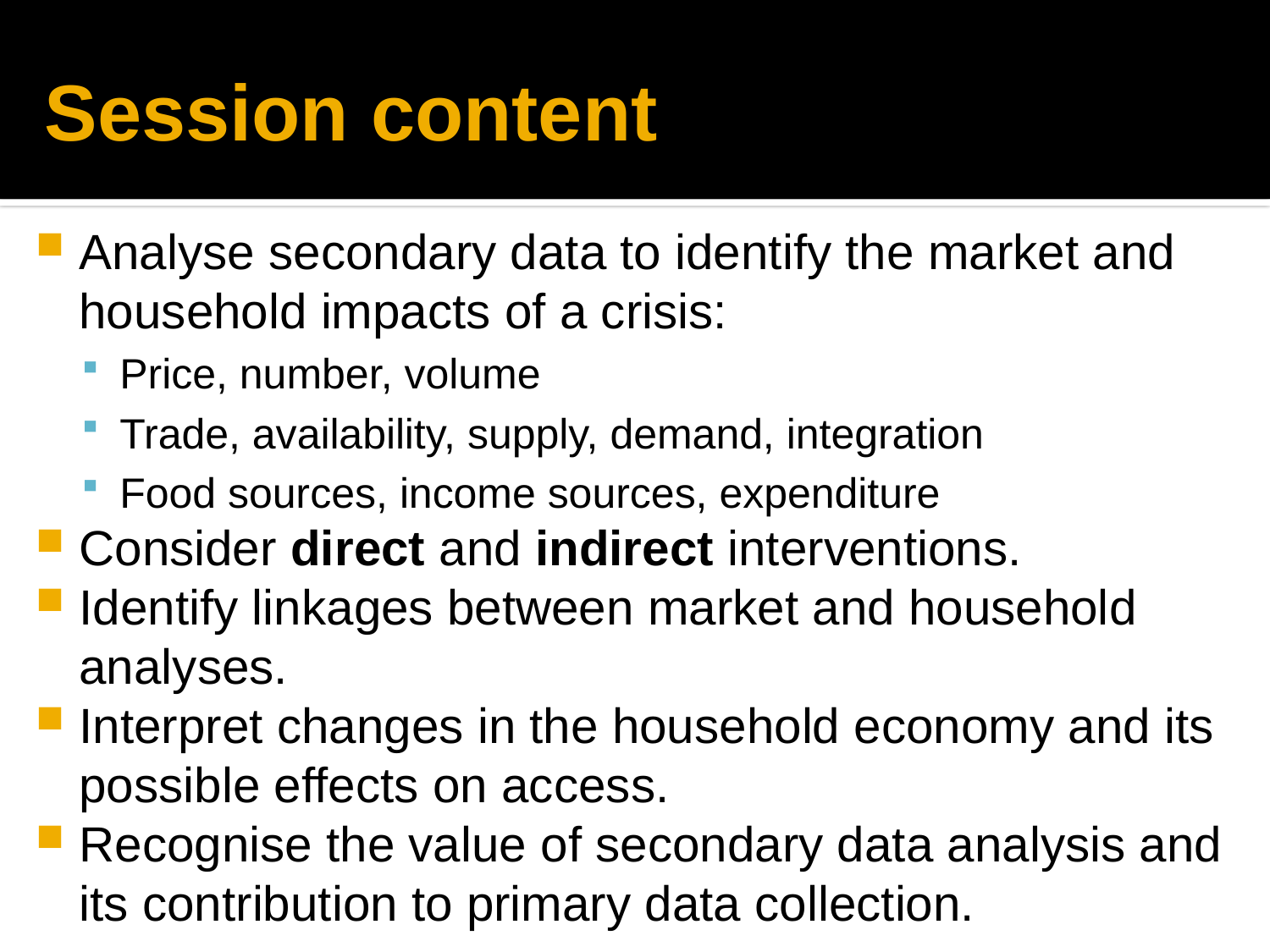

# Session content
Analyse secondary data to identify the market and household impacts of a crisis:
Price, number, volume
Trade, availability, supply, demand, integration
Food sources, income sources, expenditure
Consider direct and indirect interventions.
Identify linkages between market and household analyses.
Interpret changes in the household economy and its possible effects on access.
Recognise the value of secondary data analysis and its contribution to primary data collection.